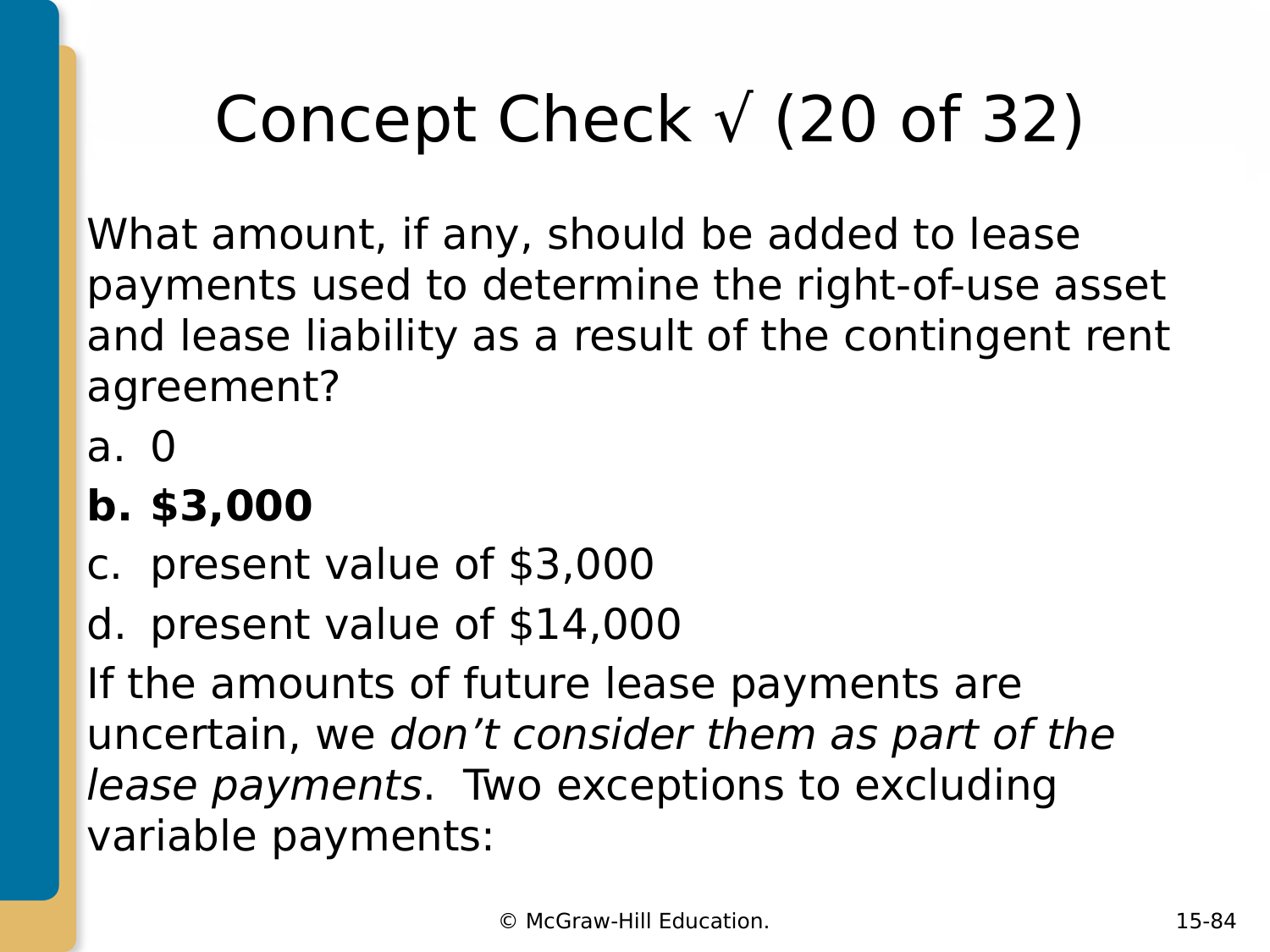

# Concept Check √ (20 of 32)
What amount, if any, should be added to lease payments used to determine the right-of-use asset and lease liability as a result of the contingent rent agreement?
0
$3,000
present value of $3,000
present value of $14,000
If the amounts of future lease payments are uncertain, we don’t consider them as part of the lease payments.  Two exceptions to excluding variable payments: